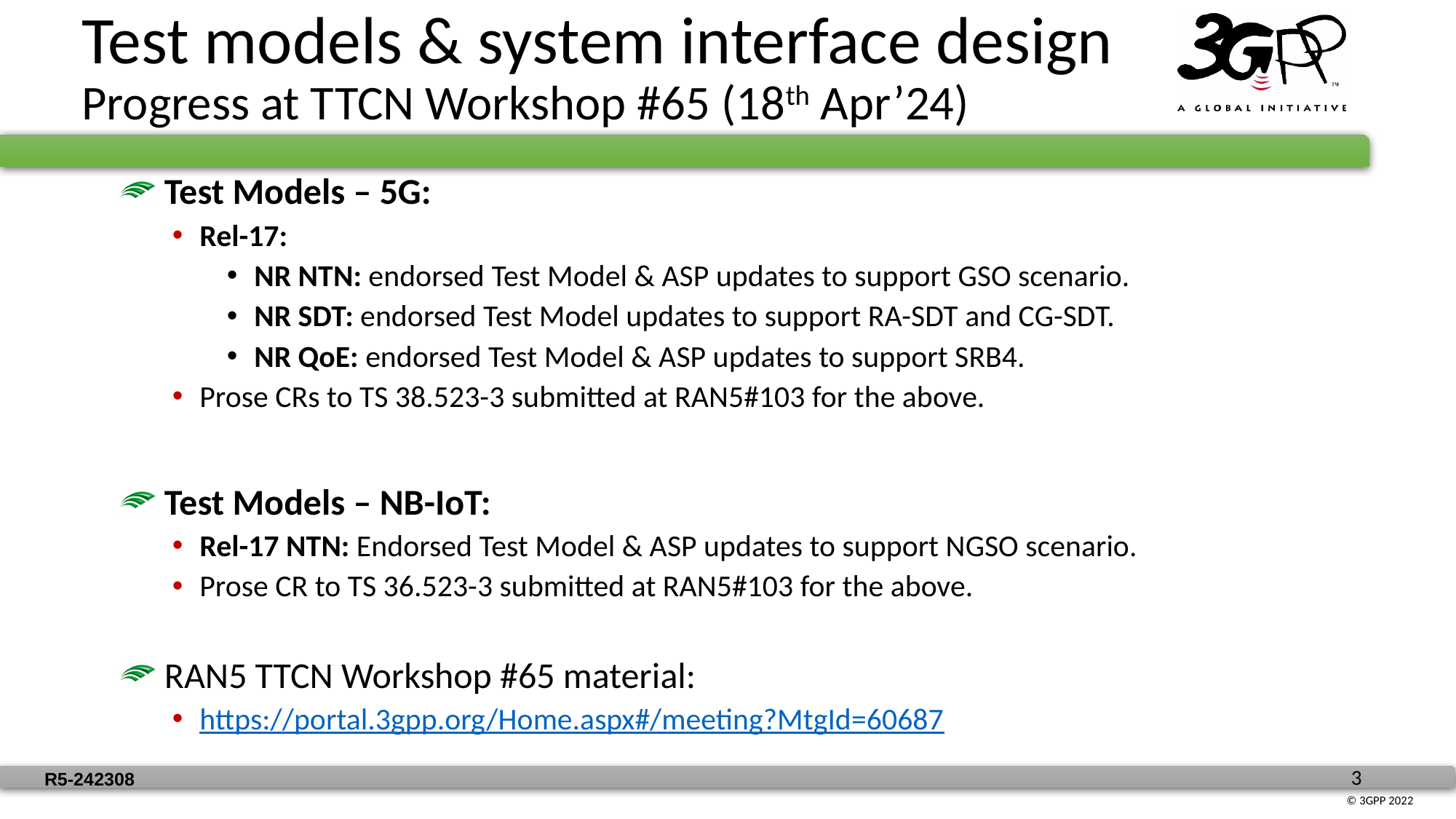

Test models & system interface design
Progress at TTCN Workshop #65 (18th Apr’24)
 Test Models – 5G:
Rel-17:
NR NTN: endorsed Test Model & ASP updates to support GSO scenario.
NR SDT: endorsed Test Model updates to support RA-SDT and CG-SDT.
NR QoE: endorsed Test Model & ASP updates to support SRB4.
Prose CRs to TS 38.523-3 submitted at RAN5#103 for the above.

 Test Models – NB-IoT:
Rel-17 NTN: Endorsed Test Model & ASP updates to support NGSO scenario.
Prose CR to TS 36.523-3 submitted at RAN5#103 for the above.

 RAN5 TTCN Workshop #65 material:
https://portal.3gpp.org/Home.aspx#/meeting?MtgId=60687